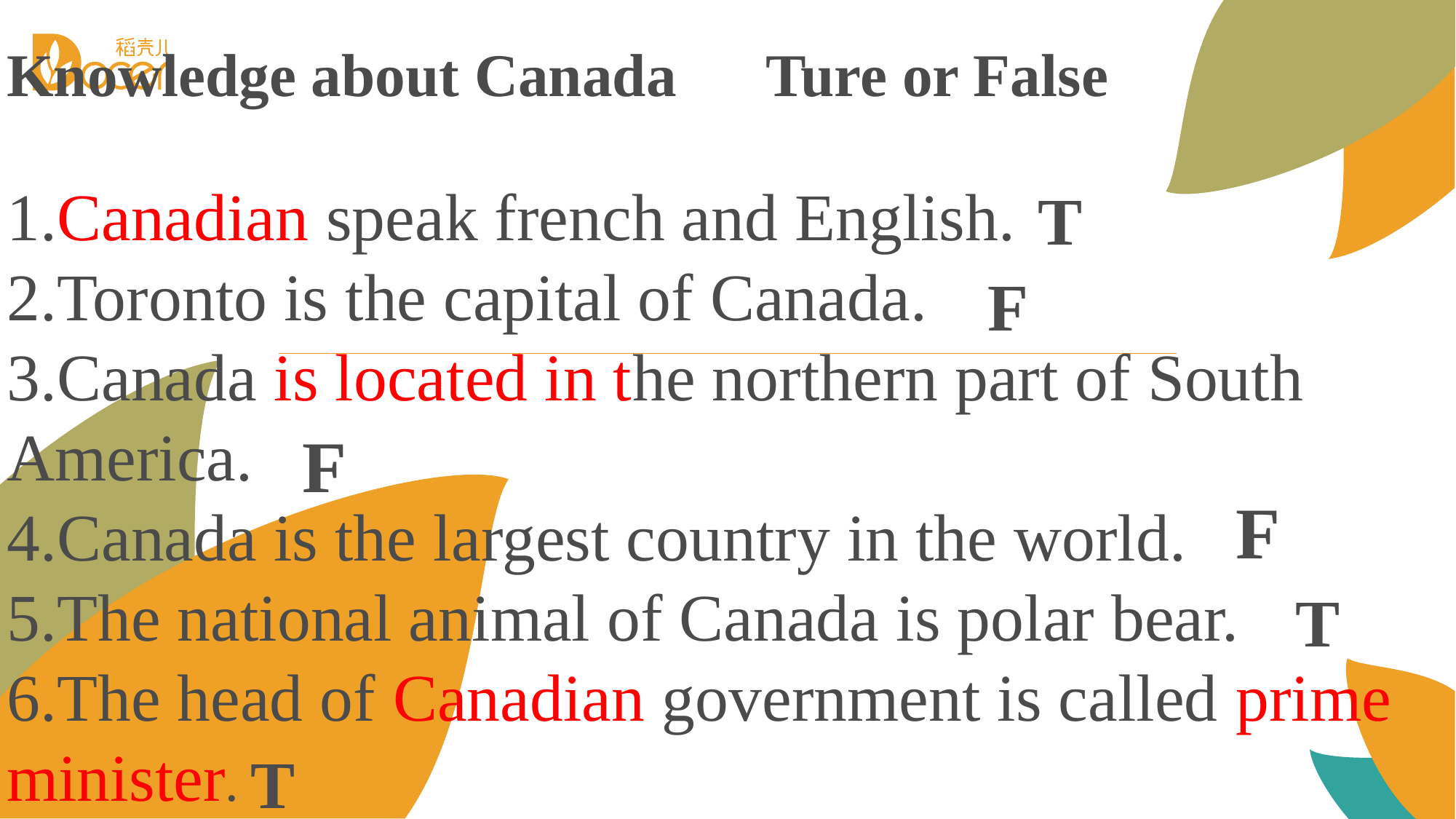

Knowledge about Canada      Ture or False

1.Canadian speak french and English.
2.Toronto is the capital of Canada.
3.Canada is located in the northern part of South America.
4.Canada is the largest country in the world.
5.The national animal of Canada is polar bear.
6.The head of Canadian government is called prime minister.
T
F
F
F
T
T